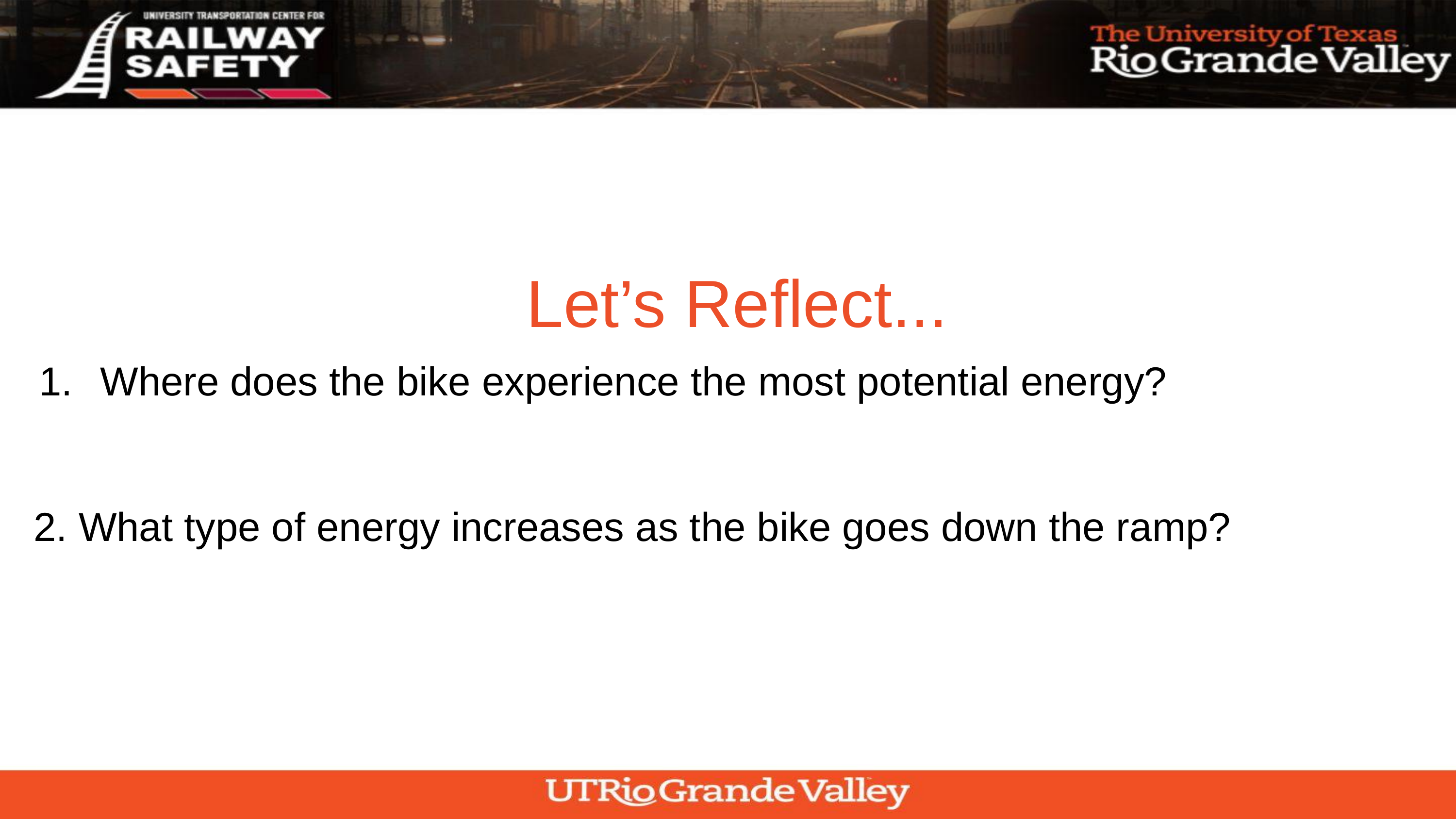

Let’s Reflect...
  Where does the bike experience the most potential energy?

   2. What type of energy increases as the bike goes down the ramp?